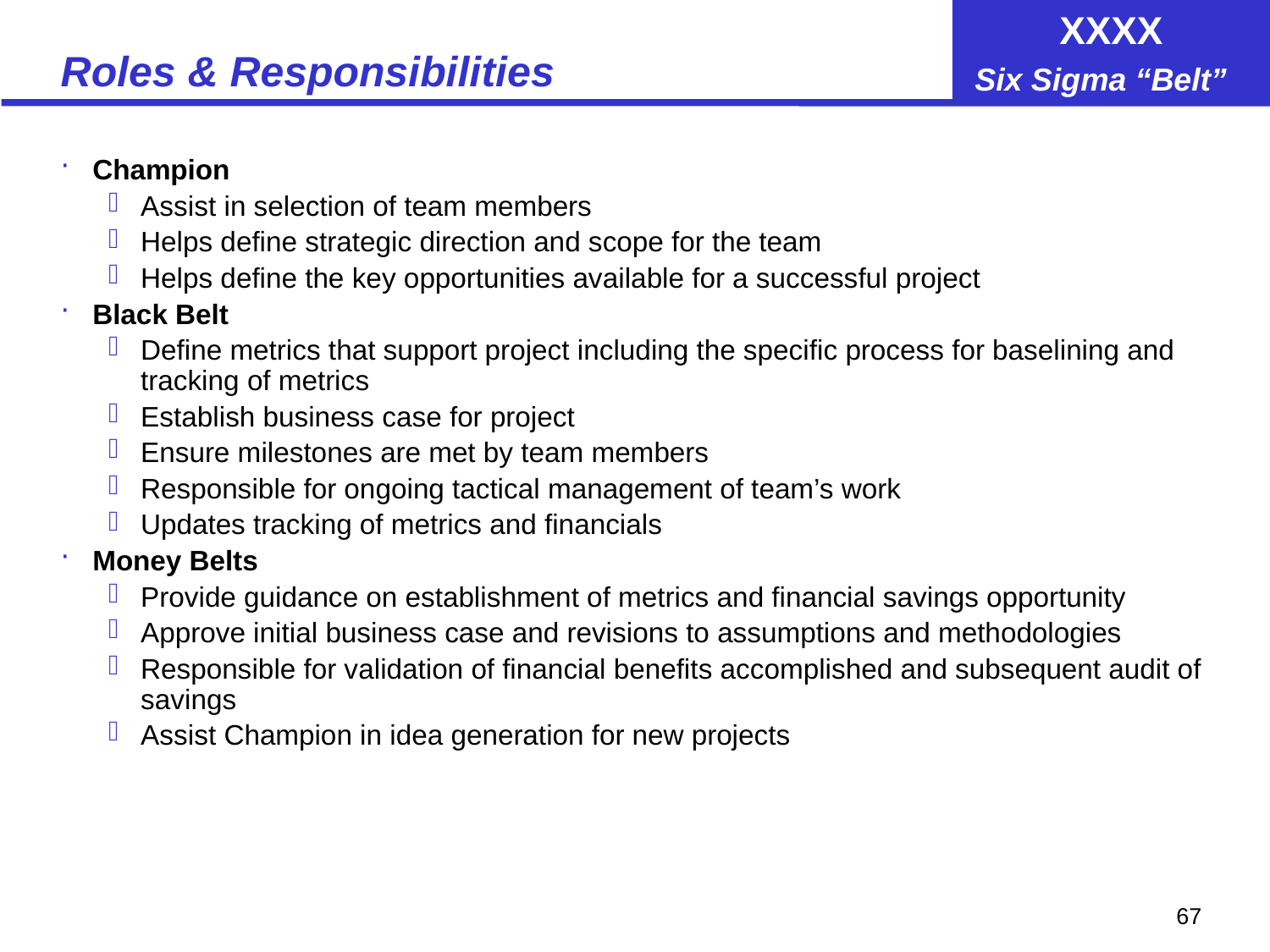

# Roles & Responsibilities
Champion
Assist in selection of team members
Helps define strategic direction and scope for the team
Helps define the key opportunities available for a successful project
Black Belt
Define metrics that support project including the specific process for baselining and tracking of metrics
Establish business case for project
Ensure milestones are met by team members
Responsible for ongoing tactical management of team’s work
Updates tracking of metrics and financials
Money Belts
Provide guidance on establishment of metrics and financial savings opportunity
Approve initial business case and revisions to assumptions and methodologies
Responsible for validation of financial benefits accomplished and subsequent audit of savings
Assist Champion in idea generation for new projects